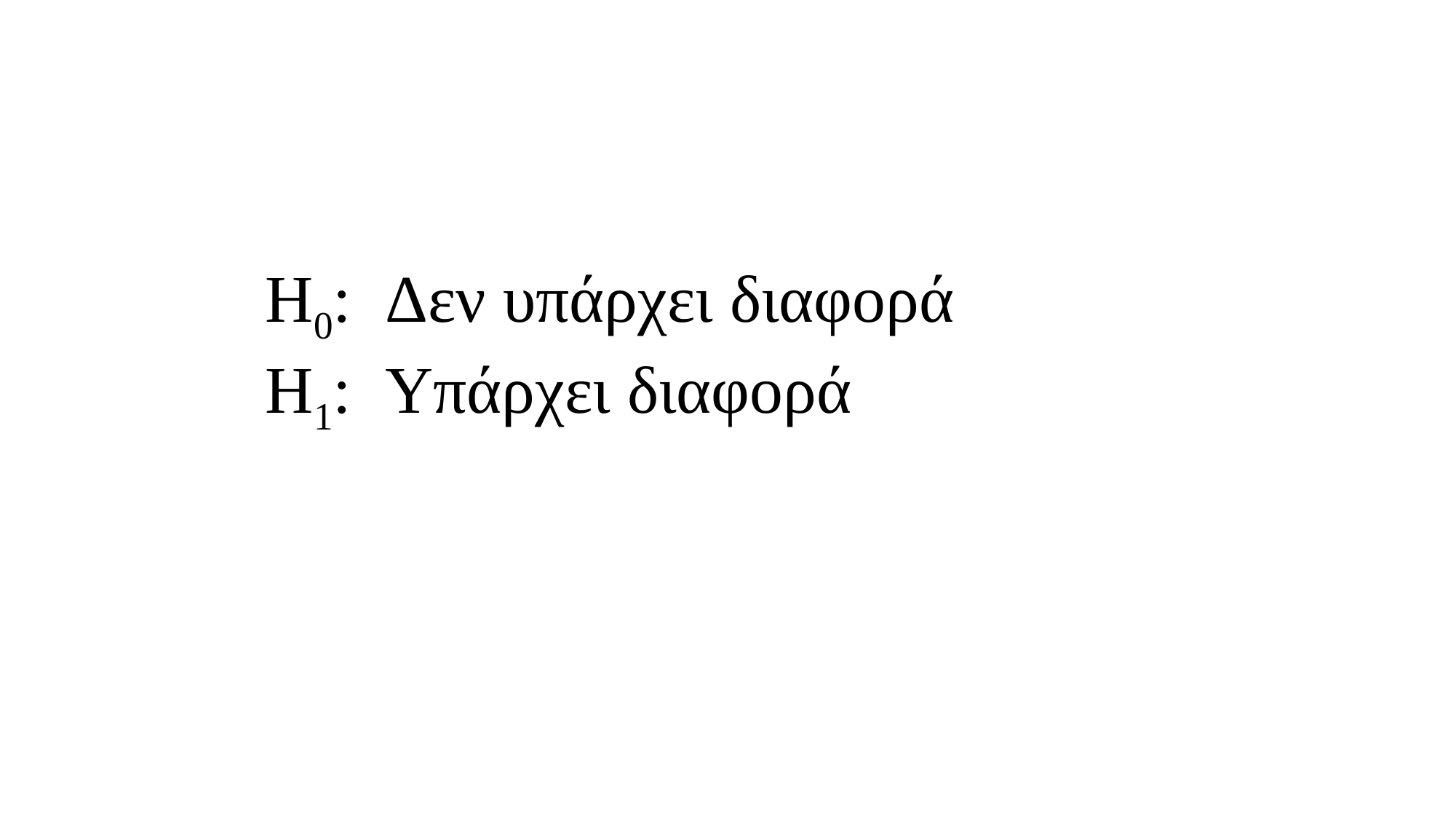

H0:  Δεν υπάρχει διαφορά
H1:  Υπάρχει διαφορά